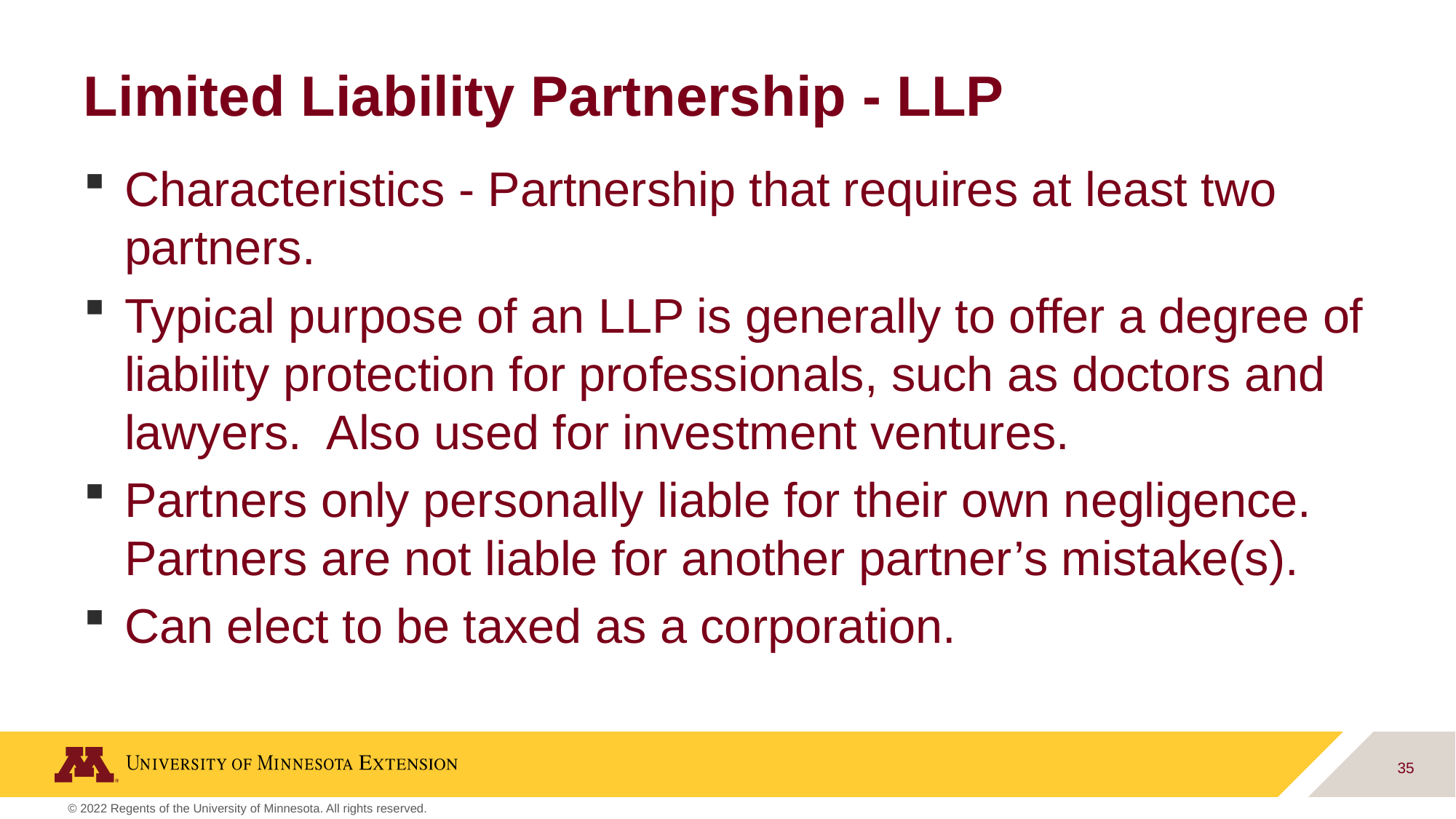

# Limited Liability Partnership - LLP
Characteristics - Partnership that requires at least two partners.
Typical purpose of an LLP is generally to offer a degree of liability protection for professionals, such as doctors and lawyers.  Also used for investment ventures.
Partners only personally liable for their own negligence.  Partners are not liable for another partner’s mistake(s).
Can elect to be taxed as a corporation.